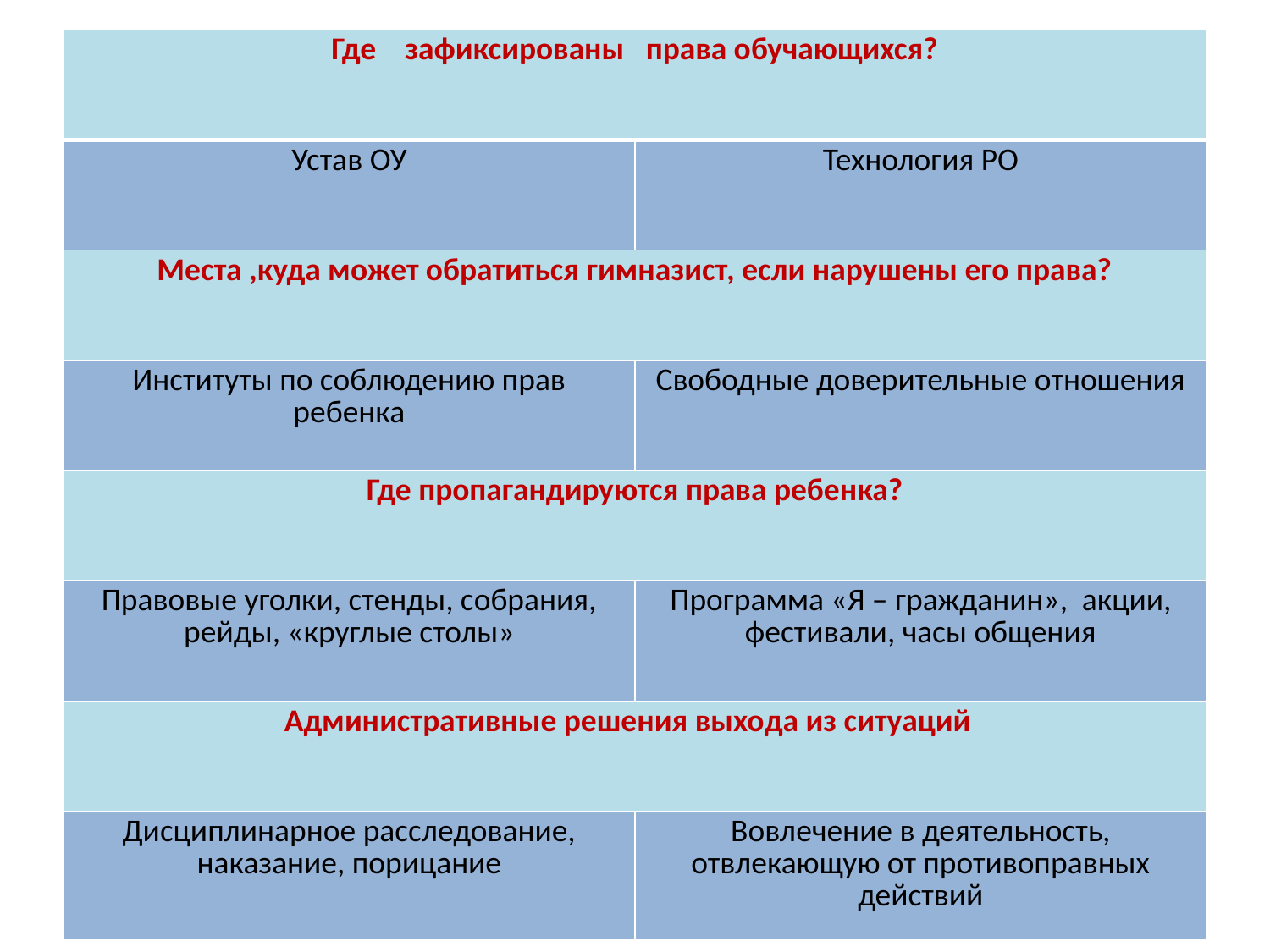

| Где зафиксированы права обучающихся? |  |
| --- | --- |
| Устав ОУ | Технология РО |
| Места ,куда может обратиться гимназист, если нарушены его права? |  |
| Институты по соблюдению прав ребенка | Свободные доверительные отношения |
| Где пропагандируются права ребенка? |  |
| Правовые уголки, стенды, собрания, рейды, «круглые столы» | Программа «Я – гражданин», акции, фестивали, часы общения |
| Административные решения выхода из ситуаций |  |
| Дисциплинарное расследование, наказание, порицание | Вовлечение в деятельность, отвлекающую от противоправных действий |
#